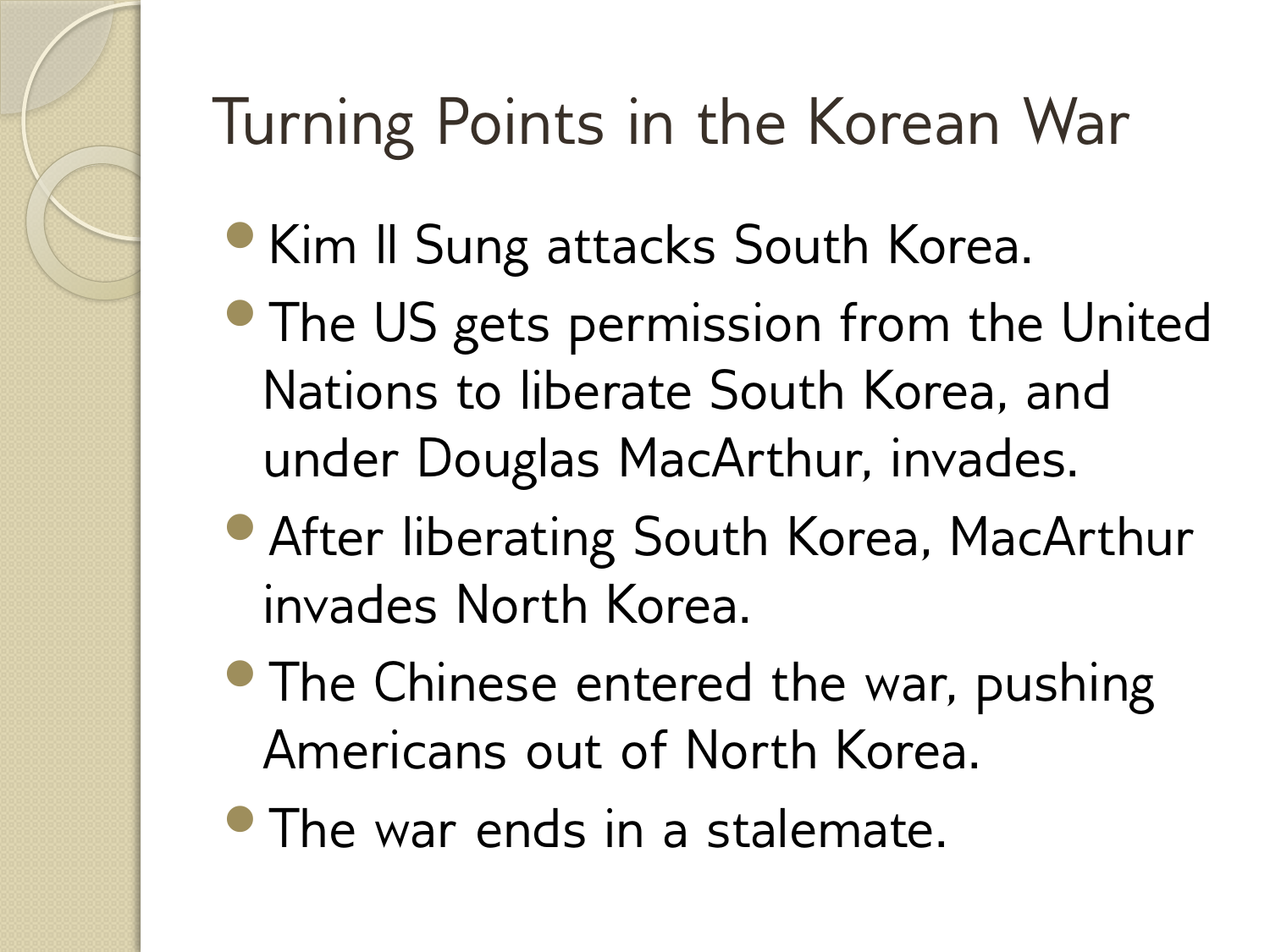

# Turning Points in the Korean War
Kim Il Sung attacks South Korea.
The US gets permission from the United Nations to liberate South Korea, and under Douglas MacArthur, invades.
After liberating South Korea, MacArthur invades North Korea.
The Chinese entered the war, pushing Americans out of North Korea.
The war ends in a stalemate.